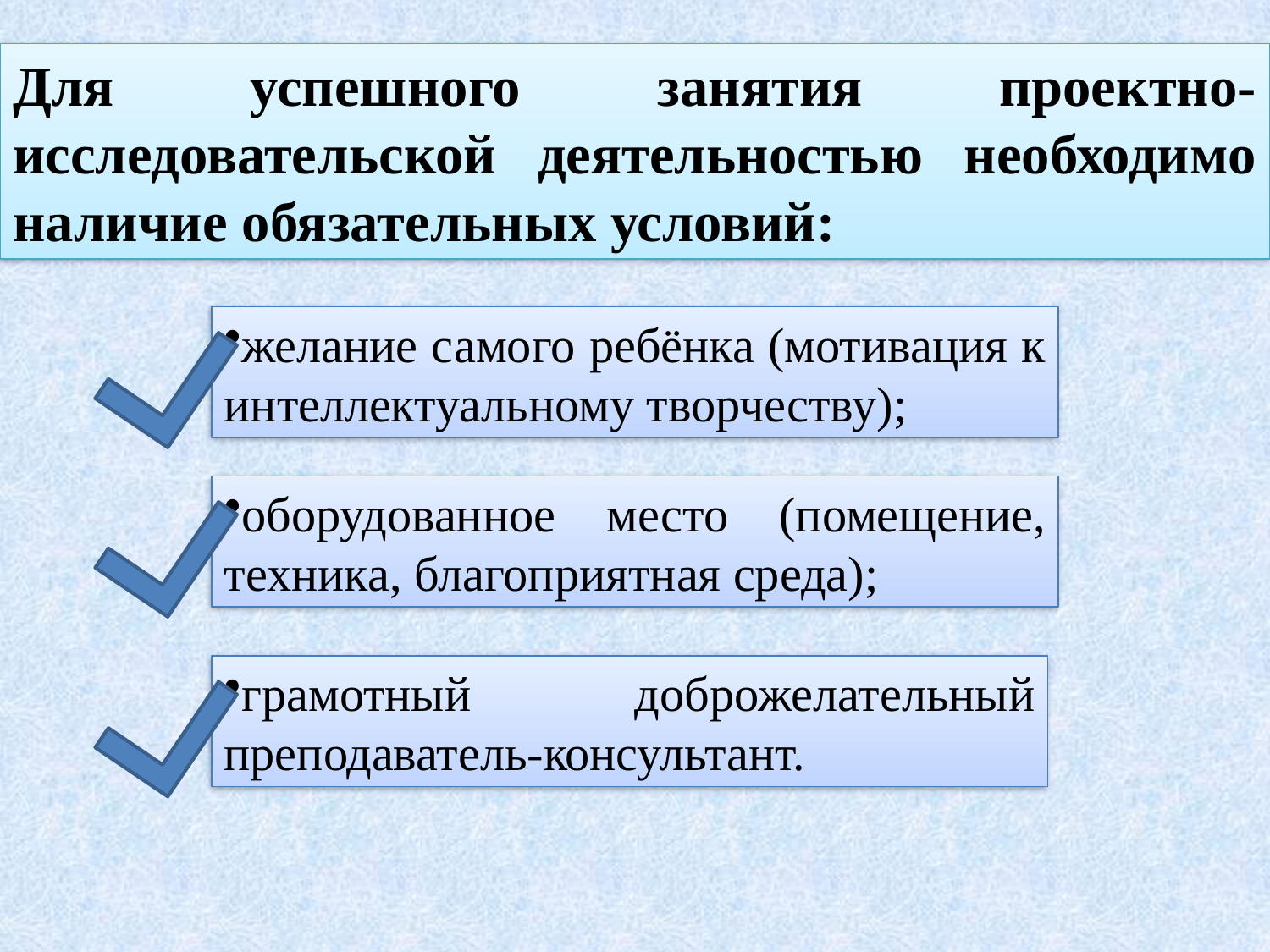

Для успешного занятия проектно-исследовательской деятельностью необходимо наличие обязательных условий:
желание самого ребёнка (мотивация к интеллектуальному творчеству);

оборудованное место (помещение, техника, благоприятная среда);

грамотный доброжелательный преподаватель-консультант.